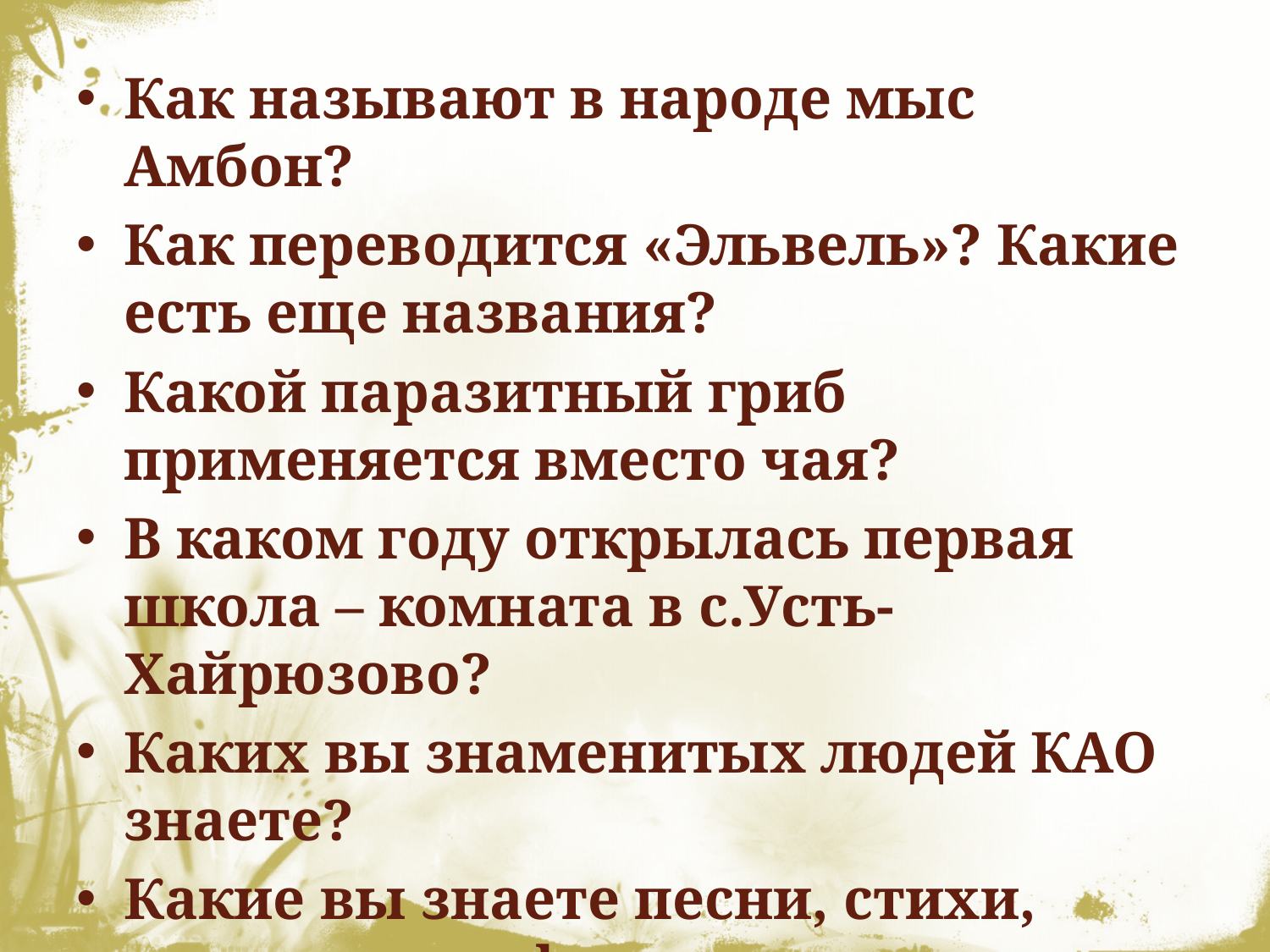

Как называют в народе мыс Амбон?
Как переводится «Эльвель»? Какие есть еще названия?
Какой паразитный гриб применяется вместо чая?
В каком году открылась первая школа – комната в с.Усть-Хайрюзово?
Каких вы знаменитых людей КАО знаете?
Какие вы знаете песни, стихи, рассказы, мифы, сказки коренных народов Камчатки?